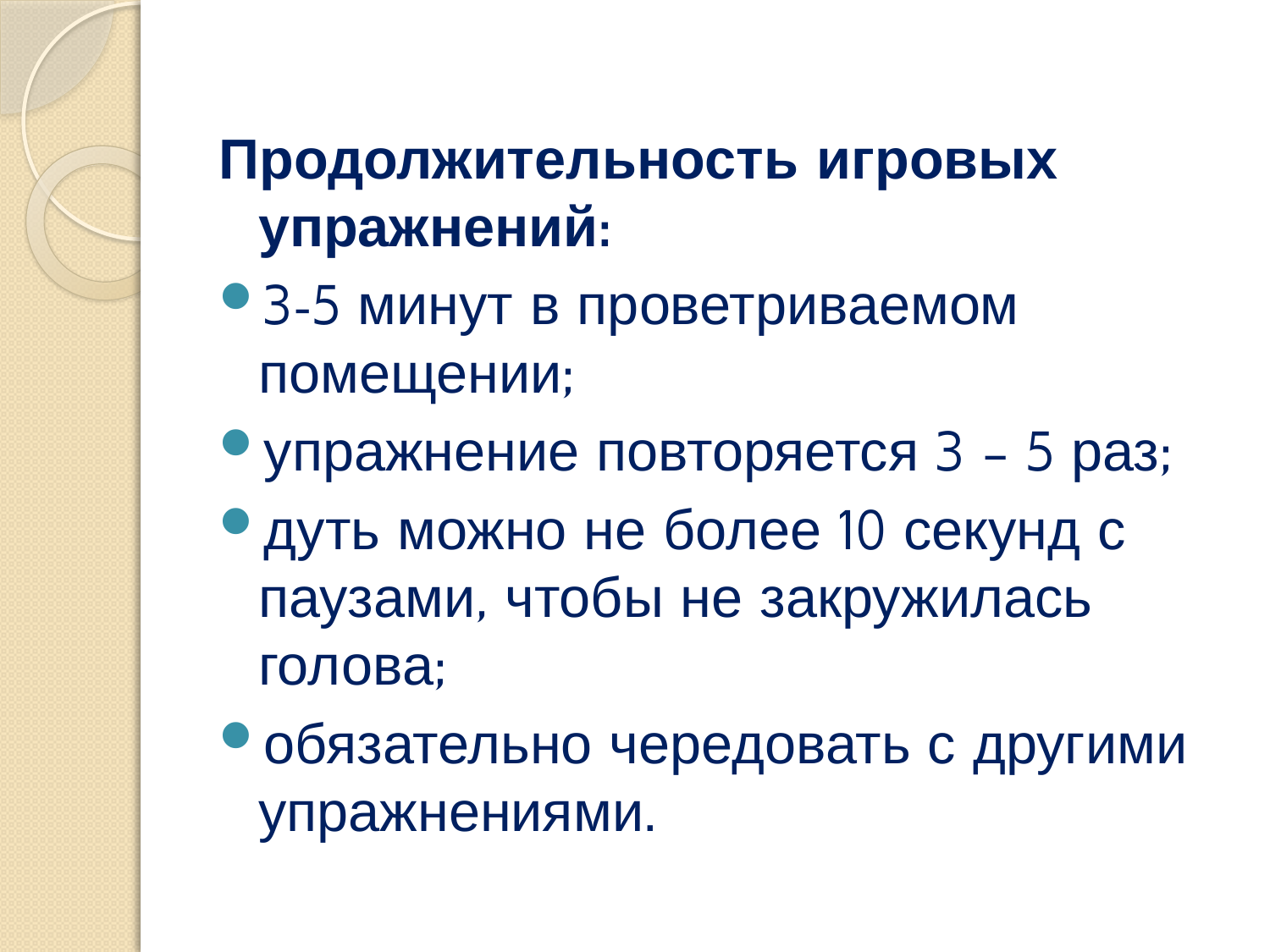

#
Продолжительность игровых упражнений:
3-5 минут в проветриваемом помещении;
упражнение повторяется 3 – 5 раз;
дуть можно не более 10 секунд с паузами, чтобы не закружилась голова;
обязательно чередовать с другими упражнениями.